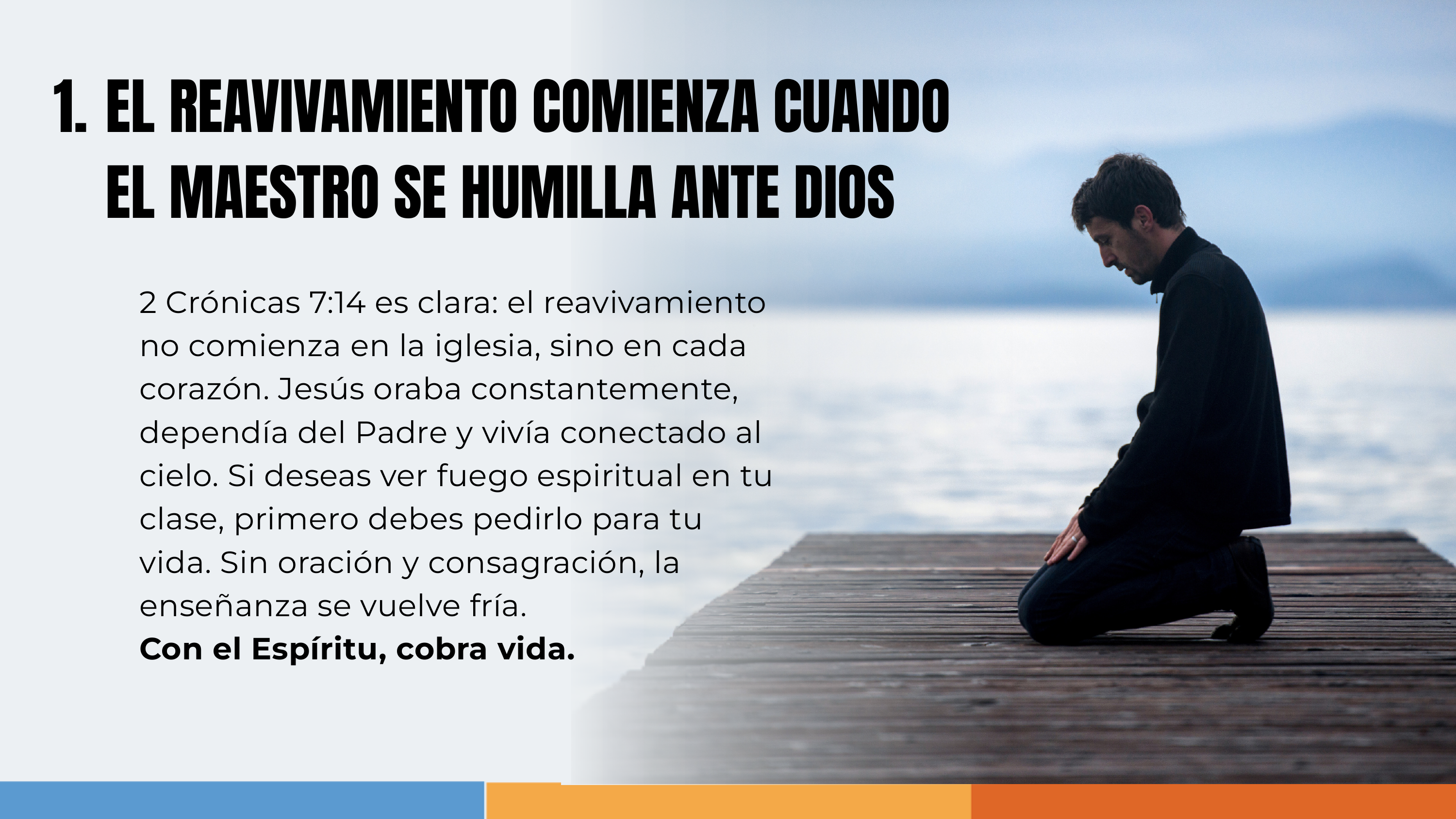

EL REAVIVAMIENTO COMIENZA CUANDO EL MAESTRO SE HUMILLA ANTE DIOS
2 Crónicas 7:14 es clara: el reavivamiento no comienza en la iglesia, sino en cada corazón. Jesús oraba constantemente, dependía del Padre y vivía conectado al cielo. Si deseas ver fuego espiritual en tu clase, primero debes pedirlo para tu vida. Sin oración y consagración, la
enseñanza se vuelve fría.
Con el Espíritu, cobra vida.